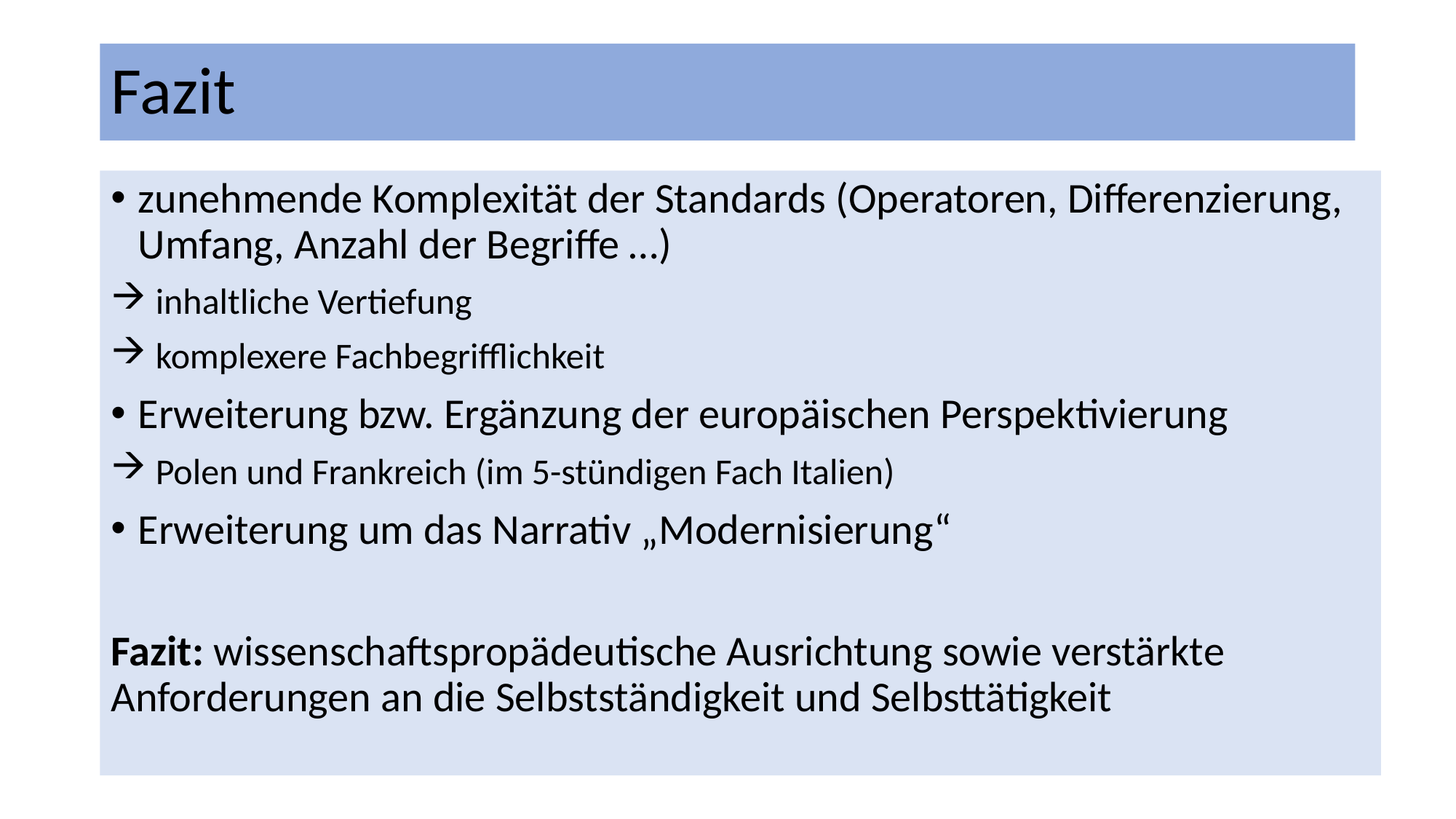

# Fazit
zunehmende Komplexität der Standards (Operatoren, Differenzierung, Umfang, Anzahl der Begriffe …)
 inhaltliche Vertiefung
 komplexere Fachbegrifflichkeit
Erweiterung bzw. Ergänzung der europäischen Perspektivierung
 Polen und Frankreich (im 5-stündigen Fach Italien)
Erweiterung um das Narrativ „Modernisierung“

Fazit: wissenschaftspropädeutische Ausrichtung sowie verstärkte Anforderungen an die Selbstständigkeit und Selbsttätigkeit